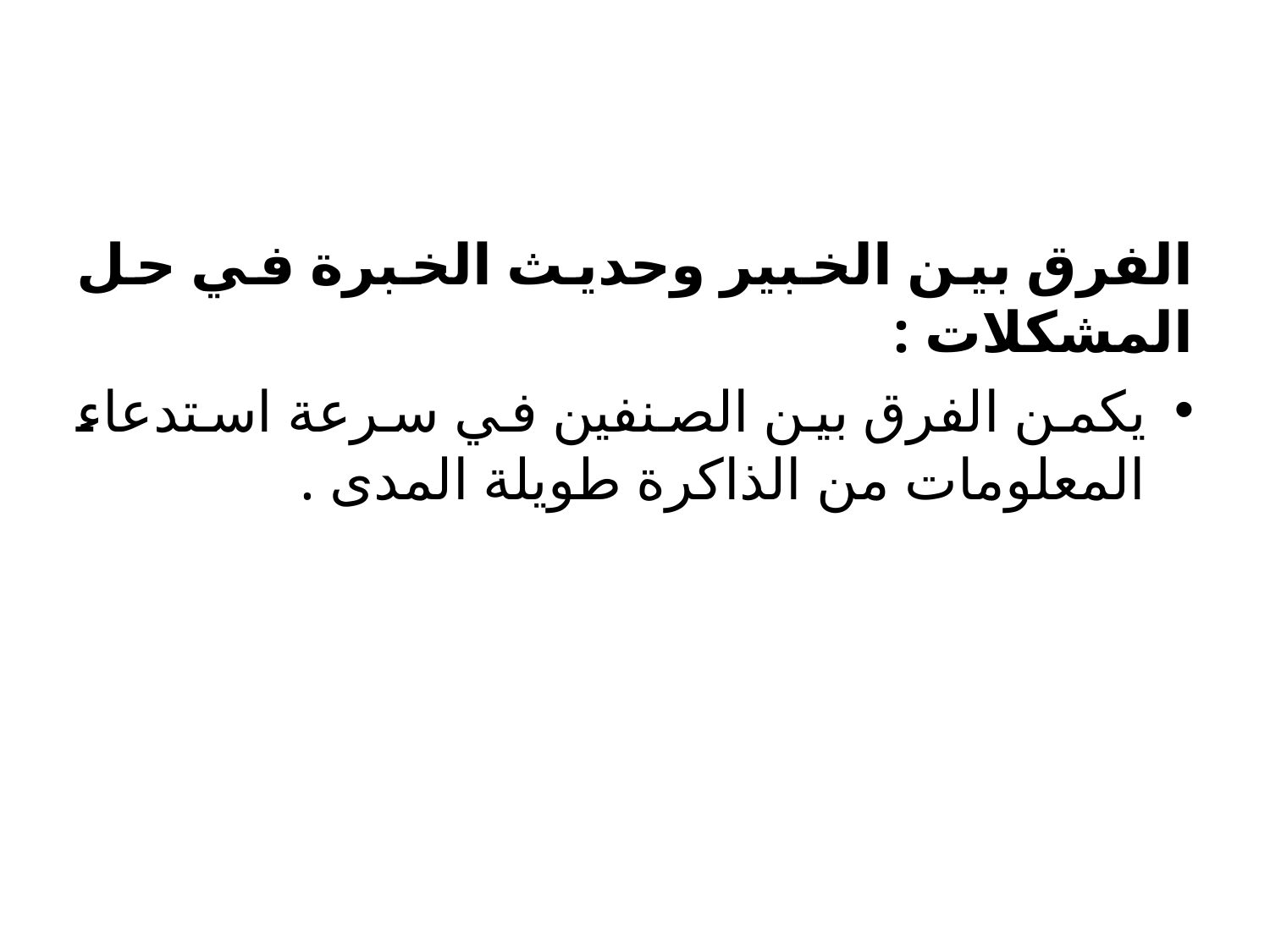

#
الفرق بين الخبير وحديث الخبرة في حل المشكلات :
يكمن الفرق بين الصنفين في سرعة استدعاء المعلومات من الذاكرة طويلة المدى .